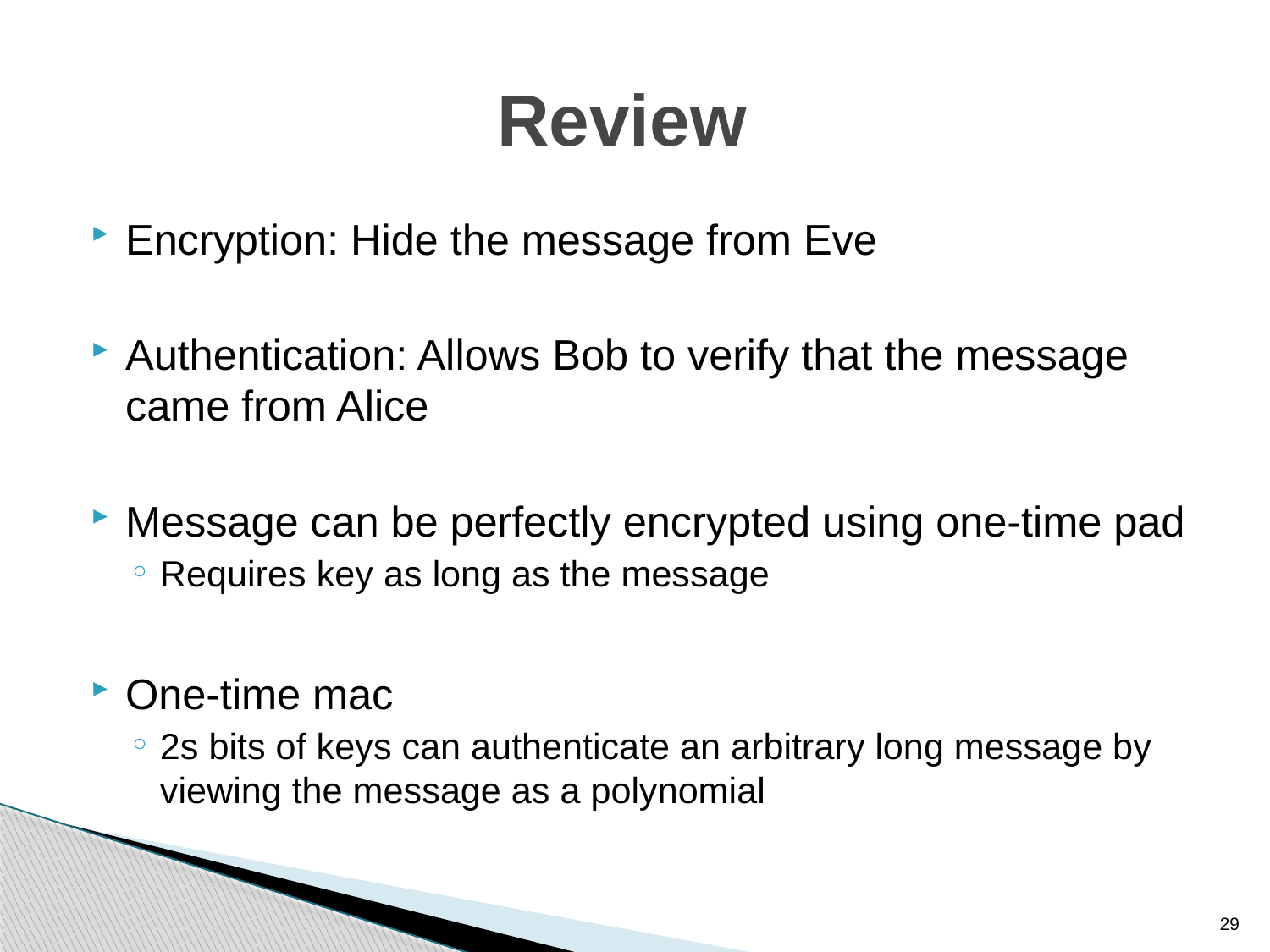

# Review
Encryption: Hide the message from Eve

Authentication: Allows Bob to verify that the message came from Alice

Message can be perfectly encrypted using one-time pad
Requires key as long as the message

One-time mac
2s bits of keys can authenticate an arbitrary long message by viewing the message as a polynomial
29